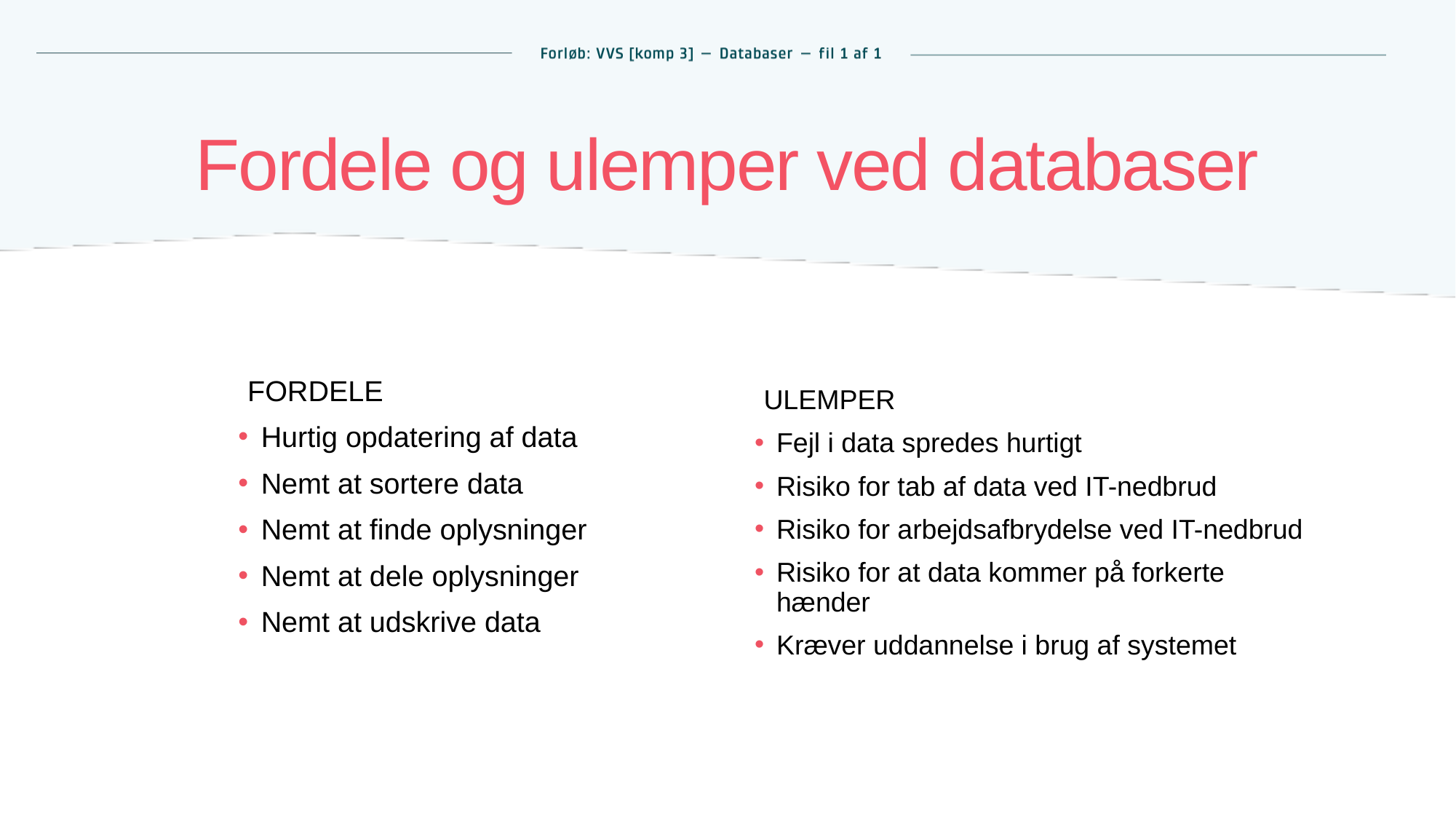

# Fordele og ulemper ved databaser
FORDELE
Hurtig opdatering af data
Nemt at sortere data
Nemt at finde oplysninger
Nemt at dele oplysninger
Nemt at udskrive data
ULEMPER
Fejl i data spredes hurtigt
Risiko for tab af data ved IT-nedbrud
Risiko for arbejdsafbrydelse ved IT-nedbrud
Risiko for at data kommer på forkerte hænder
Kræver uddannelse i brug af systemet
4